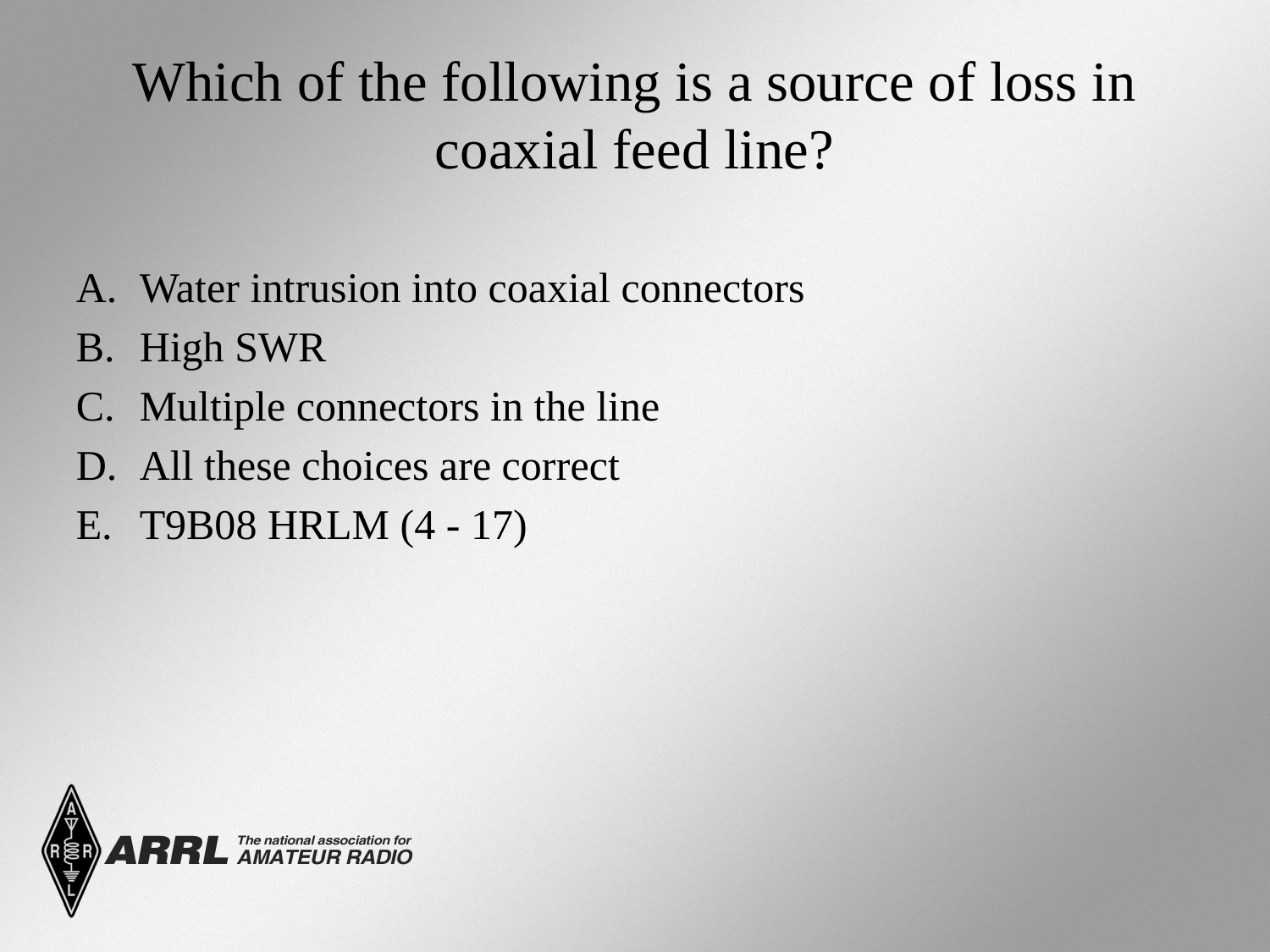

# Which of the following is a source of loss in coaxial feed line?
Water intrusion into coaxial connectors
High SWR
Multiple connectors in the line
All these choices are correct
T9B08 HRLM (4 - 17)